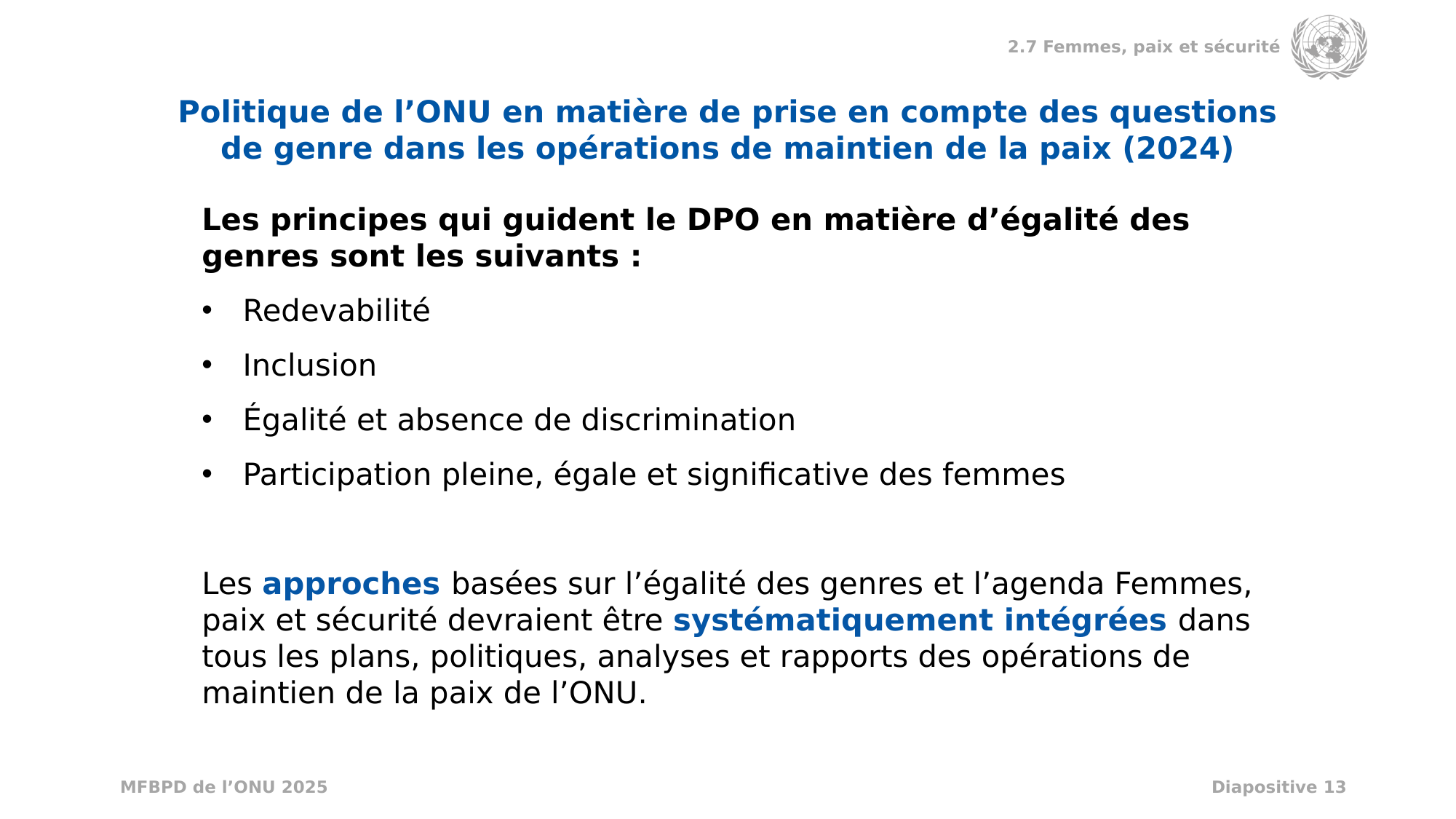

Politique de l’ONU en matière de prise en compte des questions de genre dans les opérations de maintien de la paix (2024)
Les principes qui guident le DPO en matière d’égalité des genres sont les suivants :
Redevabilité
Inclusion
Égalité et absence de discrimination
Participation pleine, égale et significative des femmes

Les approches basées sur l’égalité des genres et l’agenda Femmes, paix et sécurité devraient être systématiquement intégrées dans tous les plans, politiques, analyses et rapports des opérations de maintien de la paix de l’ONU.